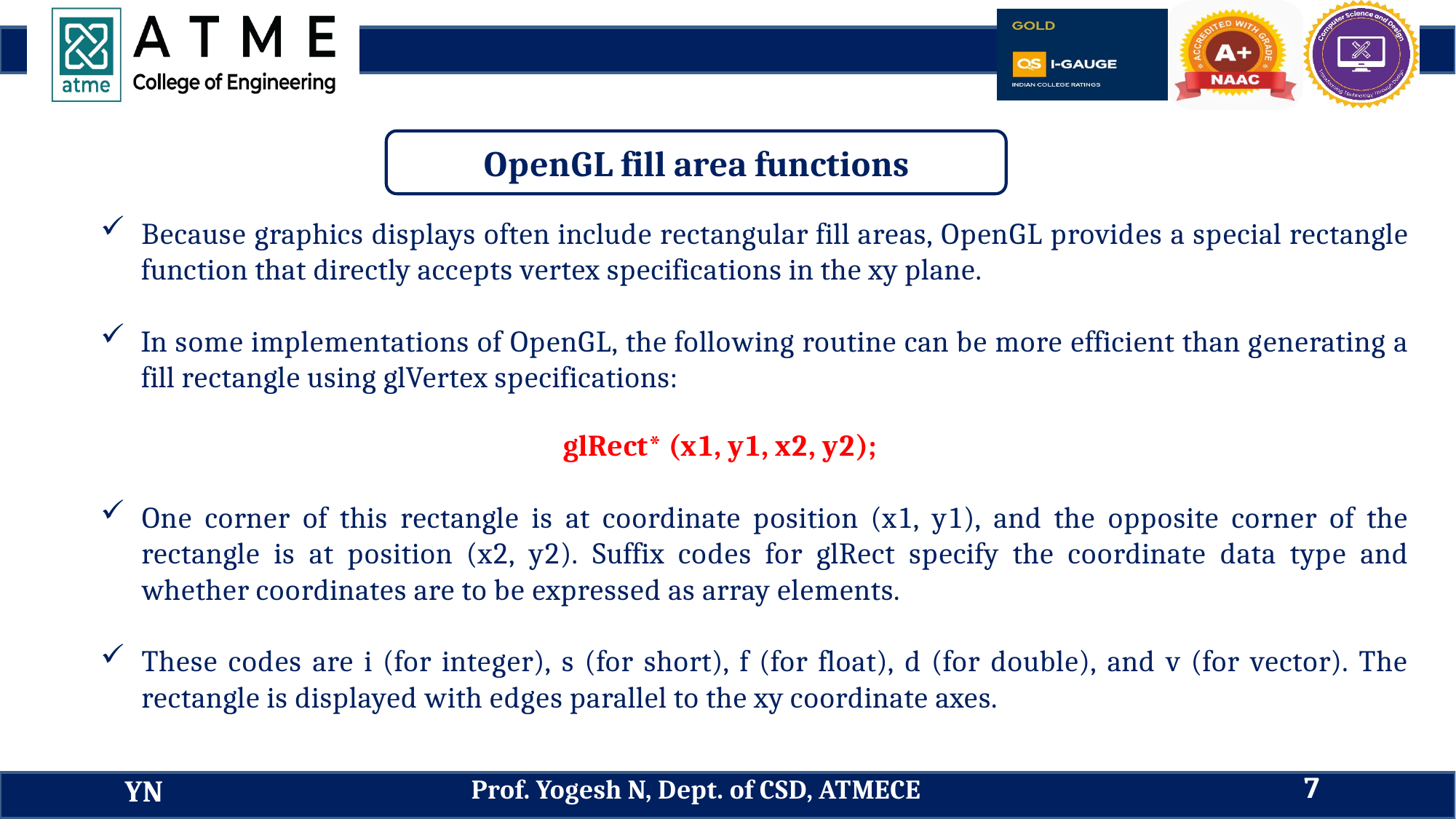

OpenGL fill area functions
Because graphics displays often include rectangular fill areas, OpenGL provides a special rectangle function that directly accepts vertex specifications in the xy plane.

In some implementations of OpenGL, the following routine can be more efficient than generating a fill rectangle using glVertex specifications:

                                                                             glRect* (x1, y1, x2, y2);

One corner of this rectangle is at coordinate position (x1, y1), and the opposite corner of the rectangle is at position (x2, y2). Suffix codes for glRect specify the coordinate data type and whether coordinates are to be expressed as array elements.

These codes are i (for integer), s (for short), f (for float), d (for double), and v (for vector). The rectangle is displayed with edges parallel to the xy coordinate axes.
7
Prof. Yogesh N, Dept. of CSD, ATMECE
YN